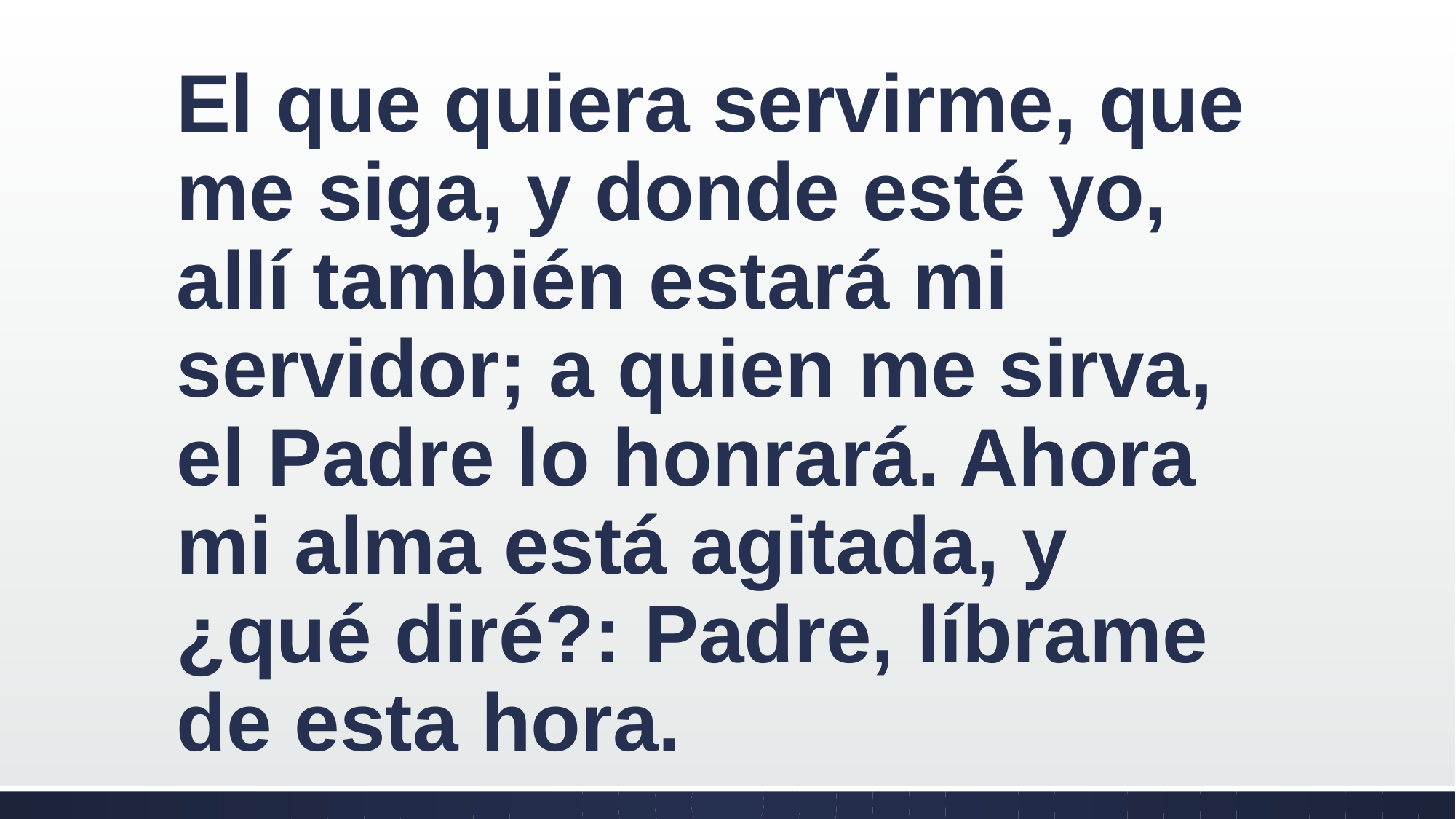

#
El que quiera servirme, que me siga, y donde esté yo, allí también estará mi servidor; a quien me sirva, el Padre lo honrará. Ahora mi alma está agitada, y ¿qué diré?: Padre, líbrame de esta hora.